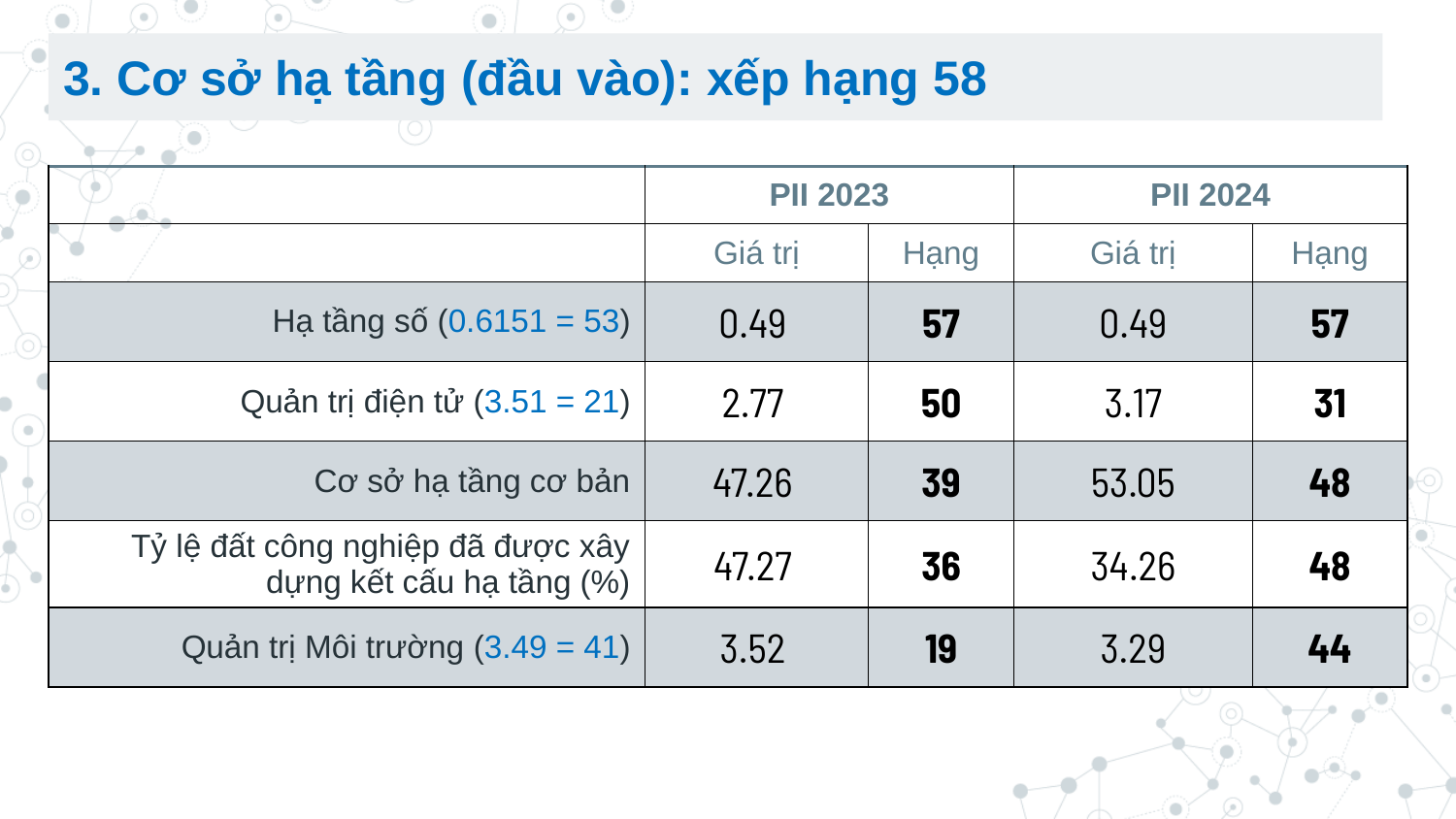

3. Cơ sở hạ tầng (đầu vào): xếp hạng 58
|  | PII 2023 |  | PII 2024 |  |
| --- | --- | --- | --- | --- |
|  | Giá trị | Hạng | Giá trị | Hạng |
| Hạ tầng số (0.6151 = 53) | 0.49 | 57 | 0.49 | 57 |
| Quản trị điện tử (3.51 = 21) | 2.77 | 50 | 3.17 | 31 |
| Cơ sở hạ tầng cơ bản | 47.26 | 39 | 53.05 | 48 |
| Tỷ lệ đất công nghiệp đã được xây dựng kết cấu hạ tầng (%) | 47.27 | 36 | 34.26 | 48 |
| Quản trị Môi trường (3.49 = 41) | 3.52 | 19 | 3.29 | 44 |